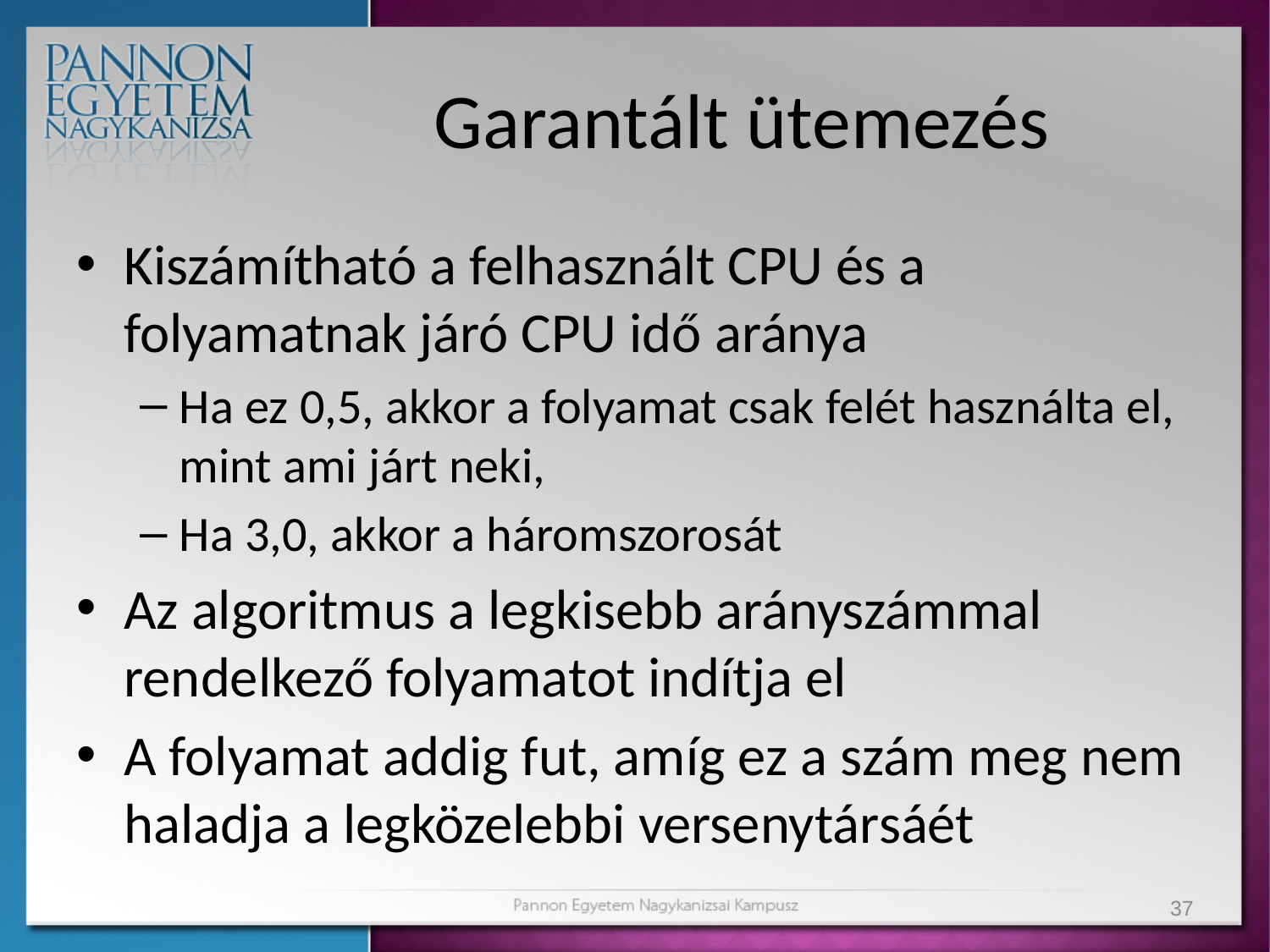

# Garantált ütemezés
Kiszámítható a felhasznált CPU és a folyamatnak járó CPU idő aránya
Ha ez 0,5, akkor a folyamat csak felét használta el, mint ami járt neki,
Ha 3,0, akkor a háromszorosát
Az algoritmus a legkisebb arányszámmal rendelkező folyamatot indítja el
A folyamat addig fut, amíg ez a szám meg nem haladja a legközelebbi versenytársáét
37